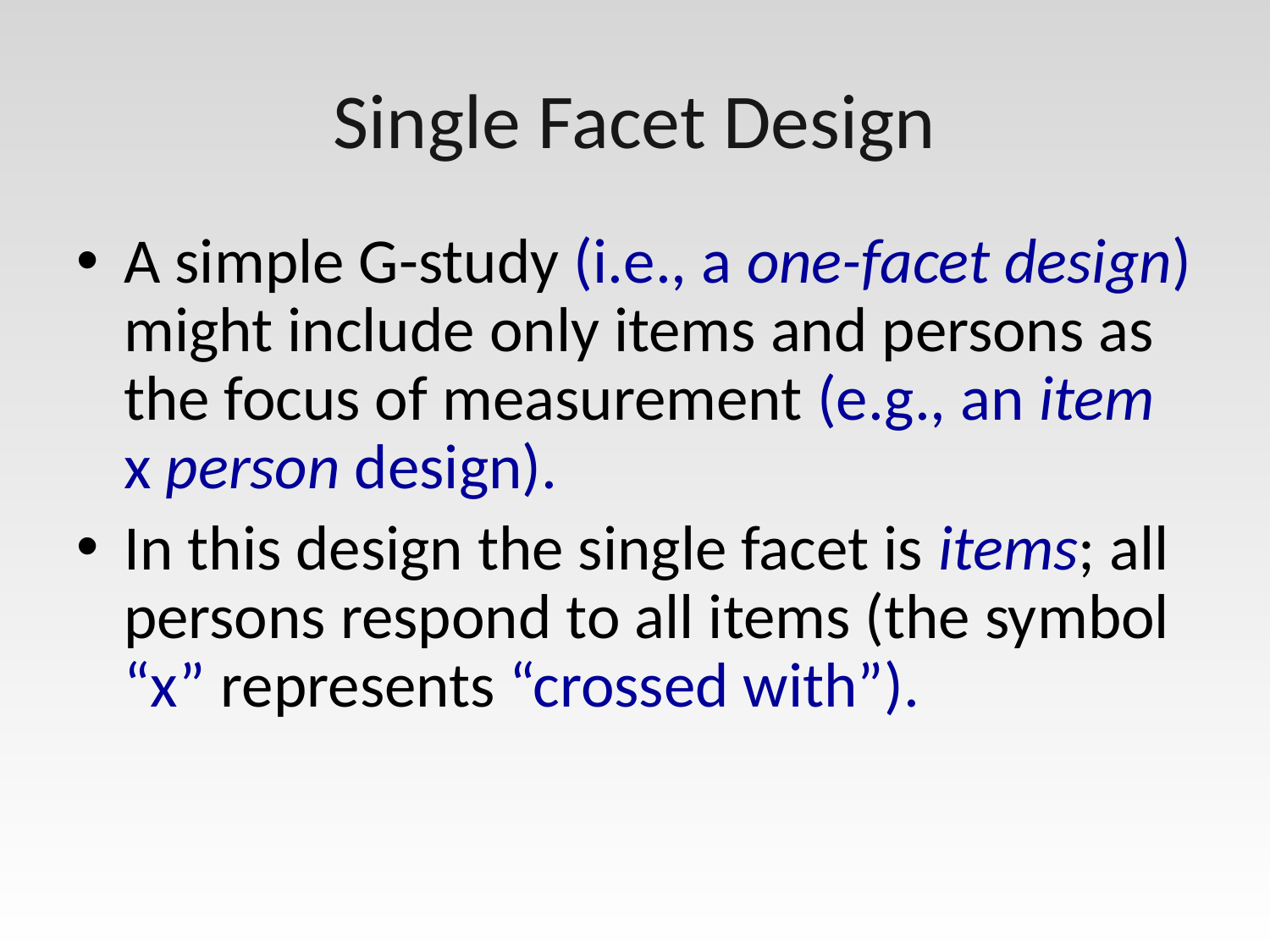

# Single Facet Design
A simple G-study (i.e., a one-facet design) might include only items and persons as the focus of measurement (e.g., an item x person design).
In this design the single facet is items; all persons respond to all items (the symbol “x” represents “crossed with”).